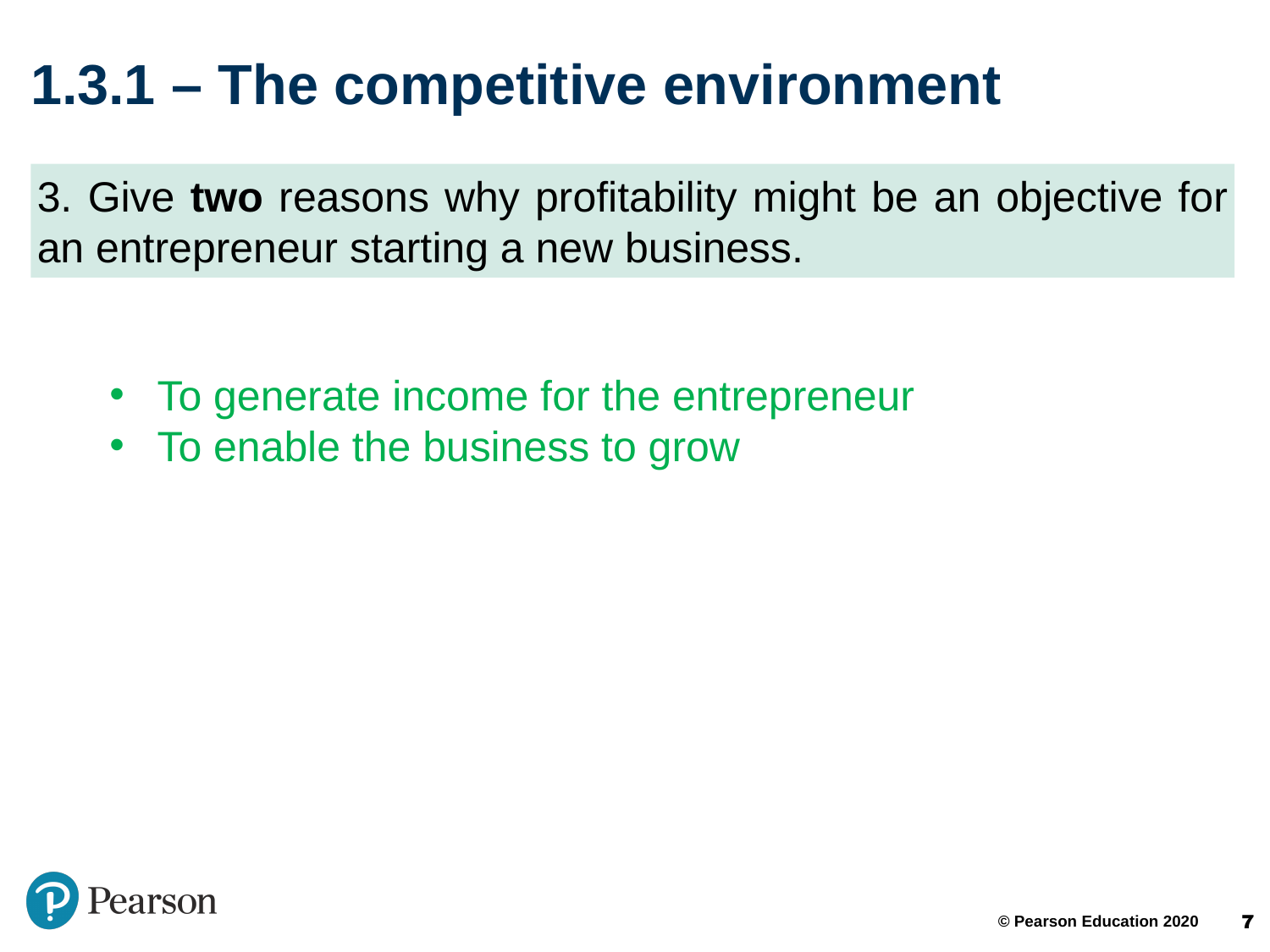

# 1.3.1 – The competitive environment
3. Give two reasons why profitability might be an objective for an entrepreneur starting a new business.
To generate income for the entrepreneur
To enable the business to grow
7